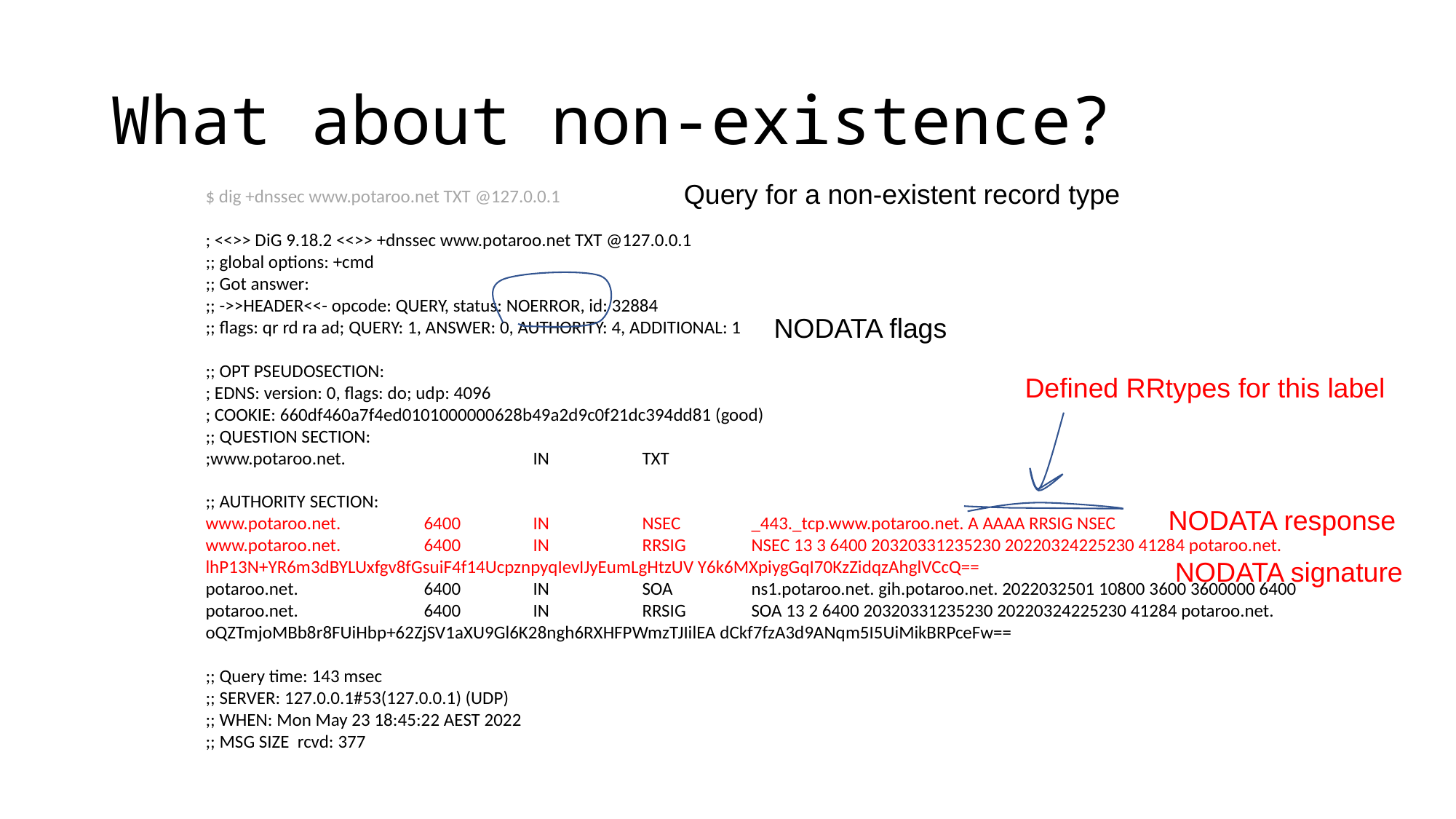

# What about non-existence?
Query for a non-existent record type
$ dig +dnssec www.potaroo.net TXT @127.0.0.1

; <<>> DiG 9.18.2 <<>> +dnssec www.potaroo.net TXT @127.0.0.1
;; global options: +cmd
;; Got answer:
;; ->>HEADER<<- opcode: QUERY, status: NOERROR, id: 32884
;; flags: qr rd ra ad; QUERY: 1, ANSWER: 0, AUTHORITY: 4, ADDITIONAL: 1

;; OPT PSEUDOSECTION:
; EDNS: version: 0, flags: do; udp: 4096
; COOKIE: 660df460a7f4ed0101000000628b49a2d9c0f21dc394dd81 (good)
;; QUESTION SECTION:
;www.potaroo.net.		IN	TXT

;; AUTHORITY SECTION:
www.potaroo.net.	6400	IN	NSEC	_443._tcp.www.potaroo.net. A AAAA RRSIG NSEC
www.potaroo.net.	6400	IN	RRSIG	NSEC 13 3 6400 20320331235230 20220324225230 41284 potaroo.net. lhP13N+YR6m3dBYLUxfgv8fGsuiF4f14UcpznpyqIevIJyEumLgHtzUV Y6k6MXpiygGqI70KzZidqzAhglVCcQ==
potaroo.net.		6400	IN	SOA	ns1.potaroo.net. gih.potaroo.net. 2022032501 10800 3600 3600000 6400
potaroo.net.		6400	IN	RRSIG	SOA 13 2 6400 20320331235230 20220324225230 41284 potaroo.net. oQZTmjoMBb8r8FUiHbp+62ZjSV1aXU9Gl6K28ngh6RXHFPWmzTJIilEA dCkf7fzA3d9ANqm5I5UiMikBRPceFw==

;; Query time: 143 msec
;; SERVER: 127.0.0.1#53(127.0.0.1) (UDP)
;; WHEN: Mon May 23 18:45:22 AEST 2022
;; MSG SIZE  rcvd: 377

NODATA flags
Defined RRtypes for this label

NODATA response

NODATA signature